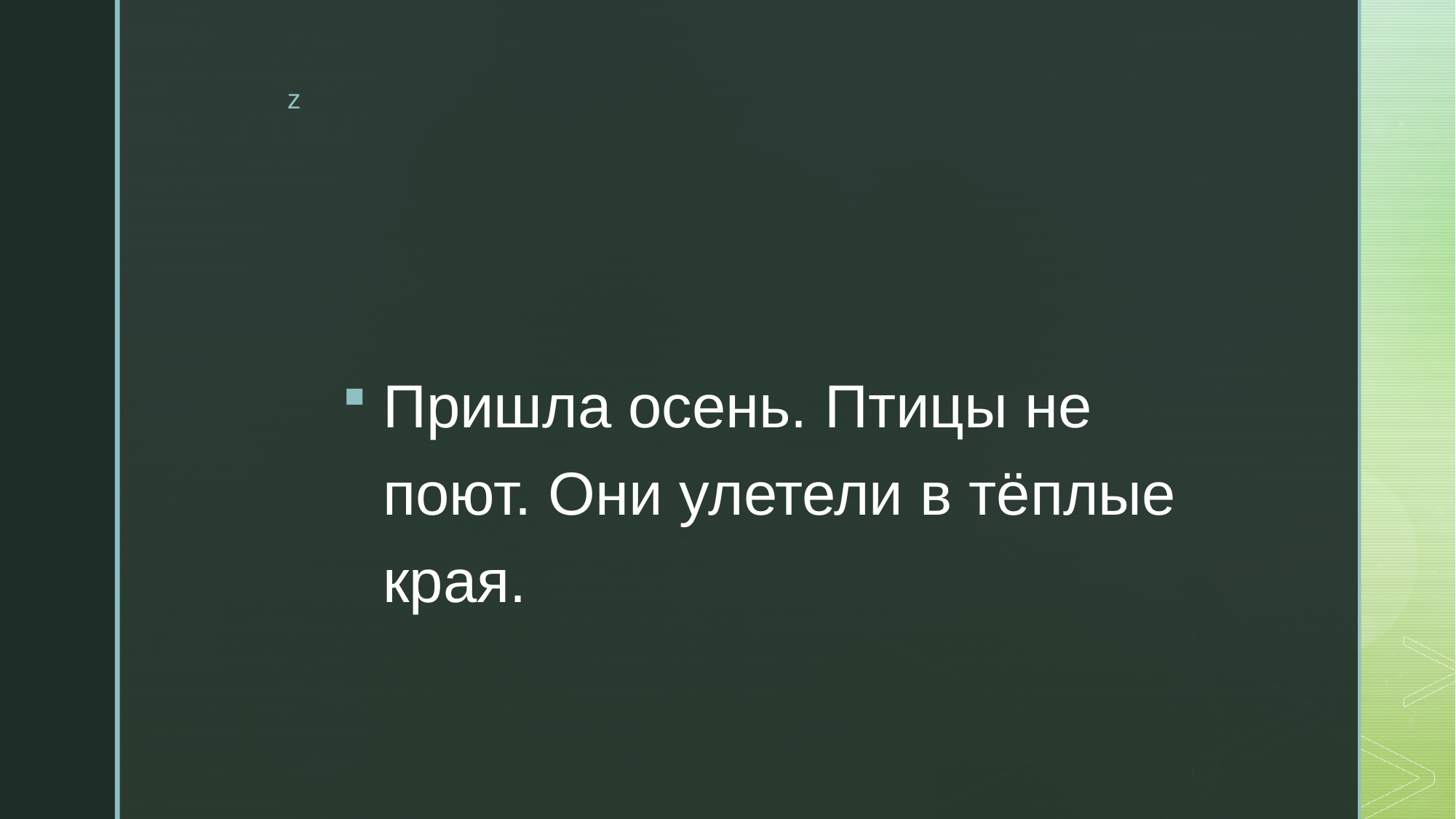

#
Пришла осень. Птицы не поют. Они улетели в тёплые края.